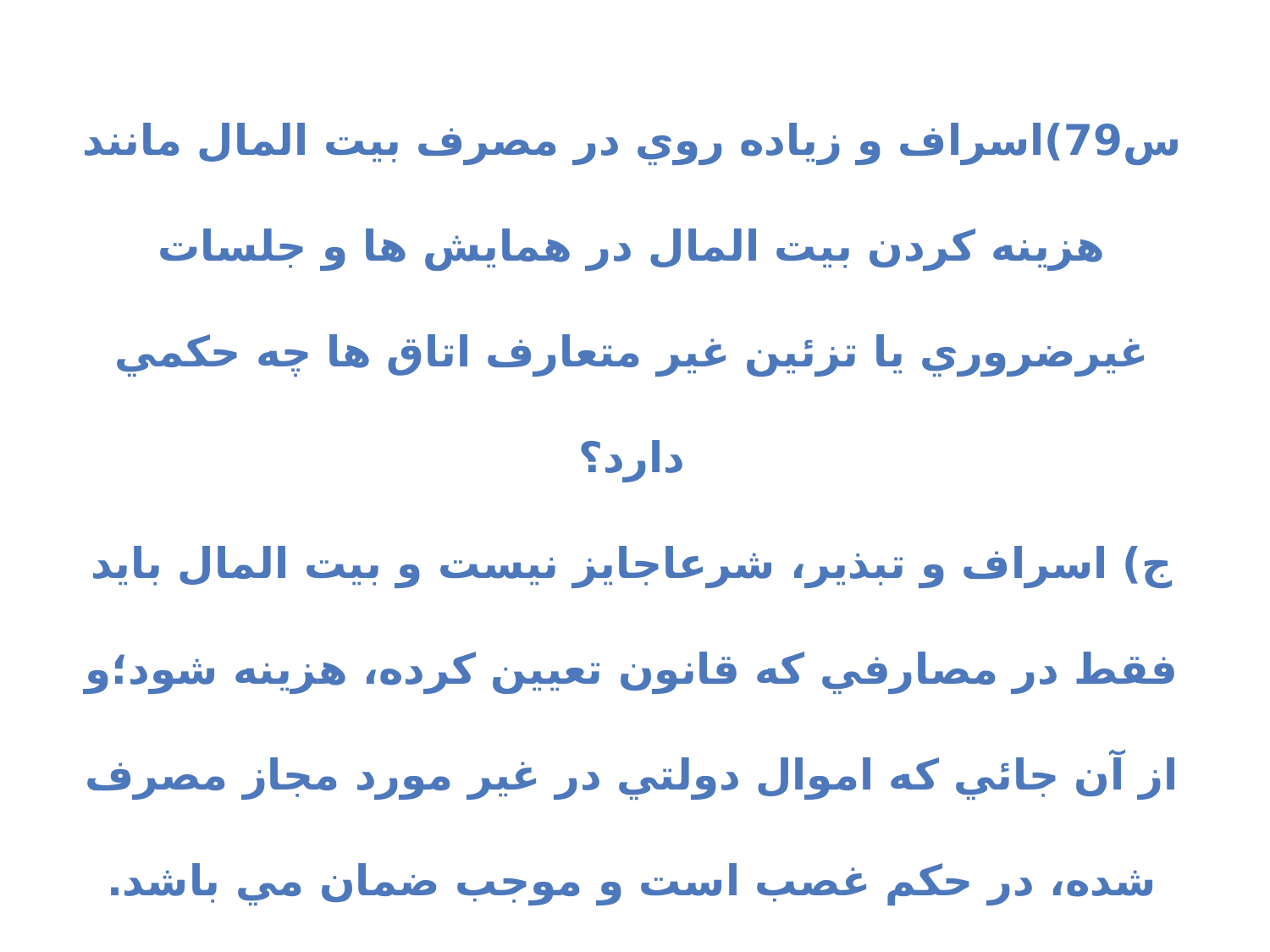

س79)اسراف و زياده روي در مصرف بيت المال مانند هزينه كردن بيت المال در همايش ها و جلسات غيرضروري يا تزئين غير متعارف اتاق ها چه حكمي دارد؟
ج) اسراف و تبذير، شرعاجايز نيست و بيت المال بايد فقط در مصارفي كه قانون تعيين كرده، هزينه شود؛و از آن جائي كه اموال دولتي در غير مورد مجاز مصرف شده، در حكم غصب است و موجب ضمان مي باشد.